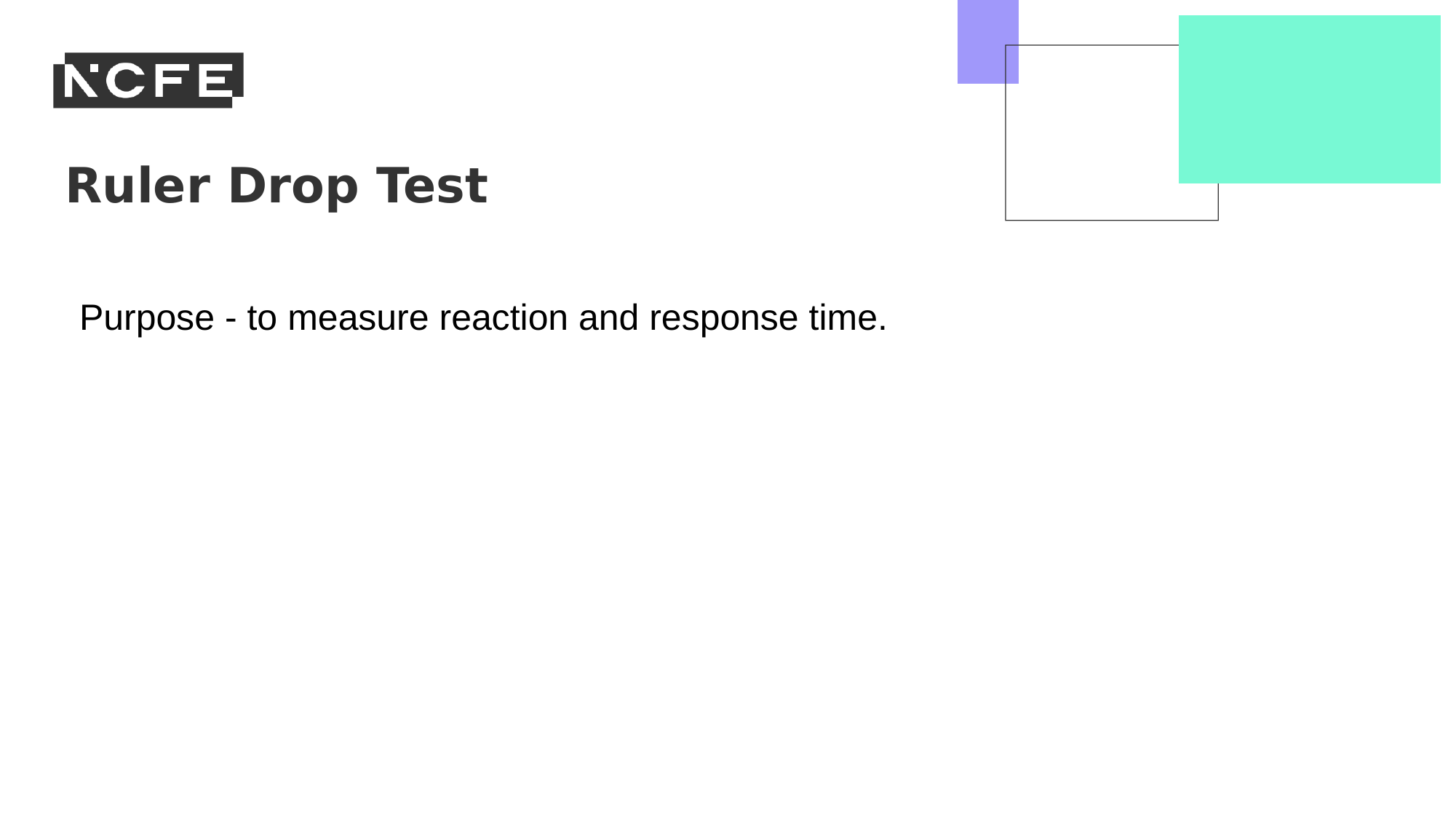

Ruler Drop Test
Purpose - to measure reaction and response time.